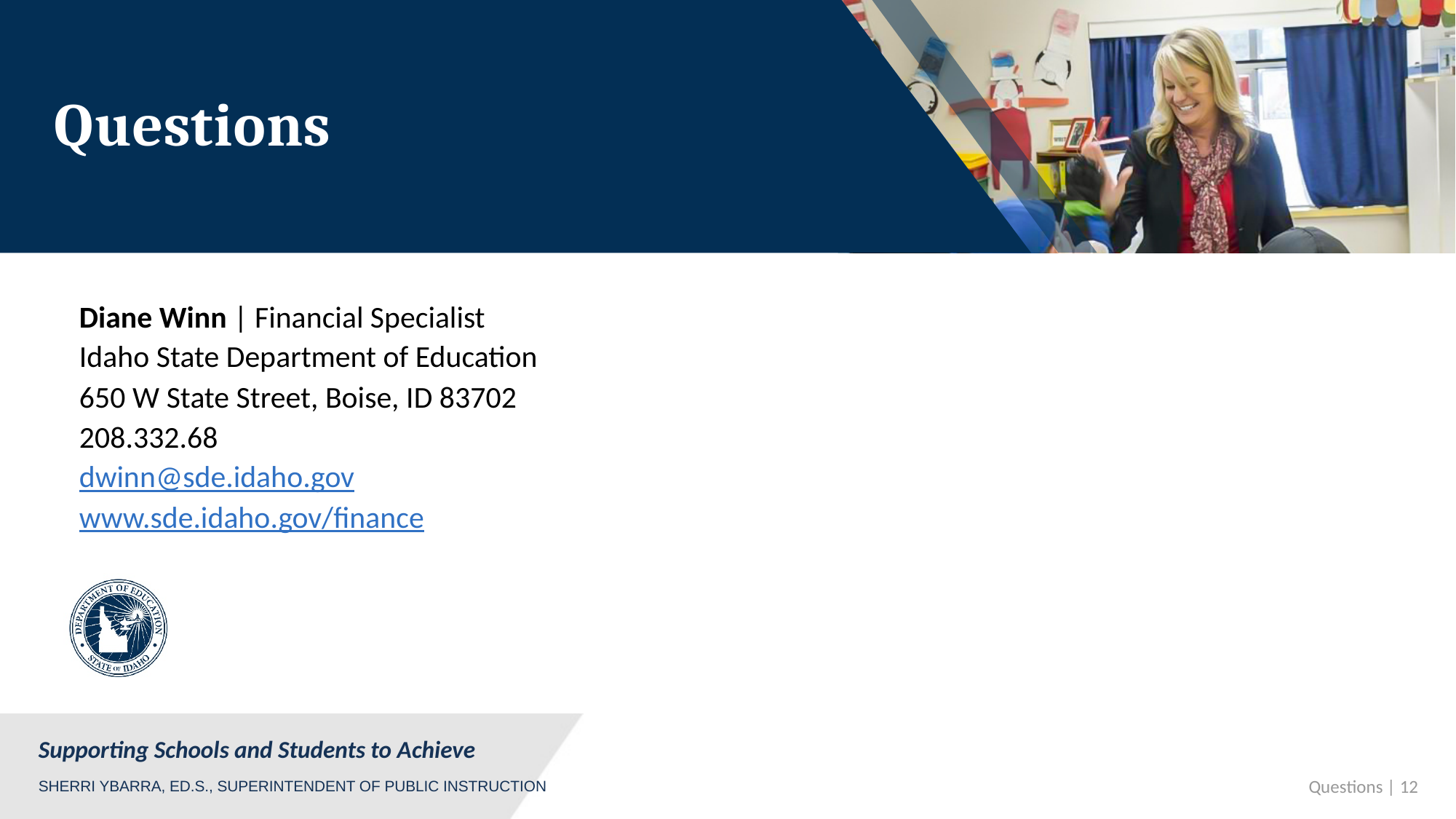

# Questions
Diane Winn | Financial Specialist
Idaho State Department of Education
650 W State Street, Boise, ID 83702
208.332.68
dwinn@sde.idaho.gov
www.sde.idaho.gov/finance

 Questions | 12